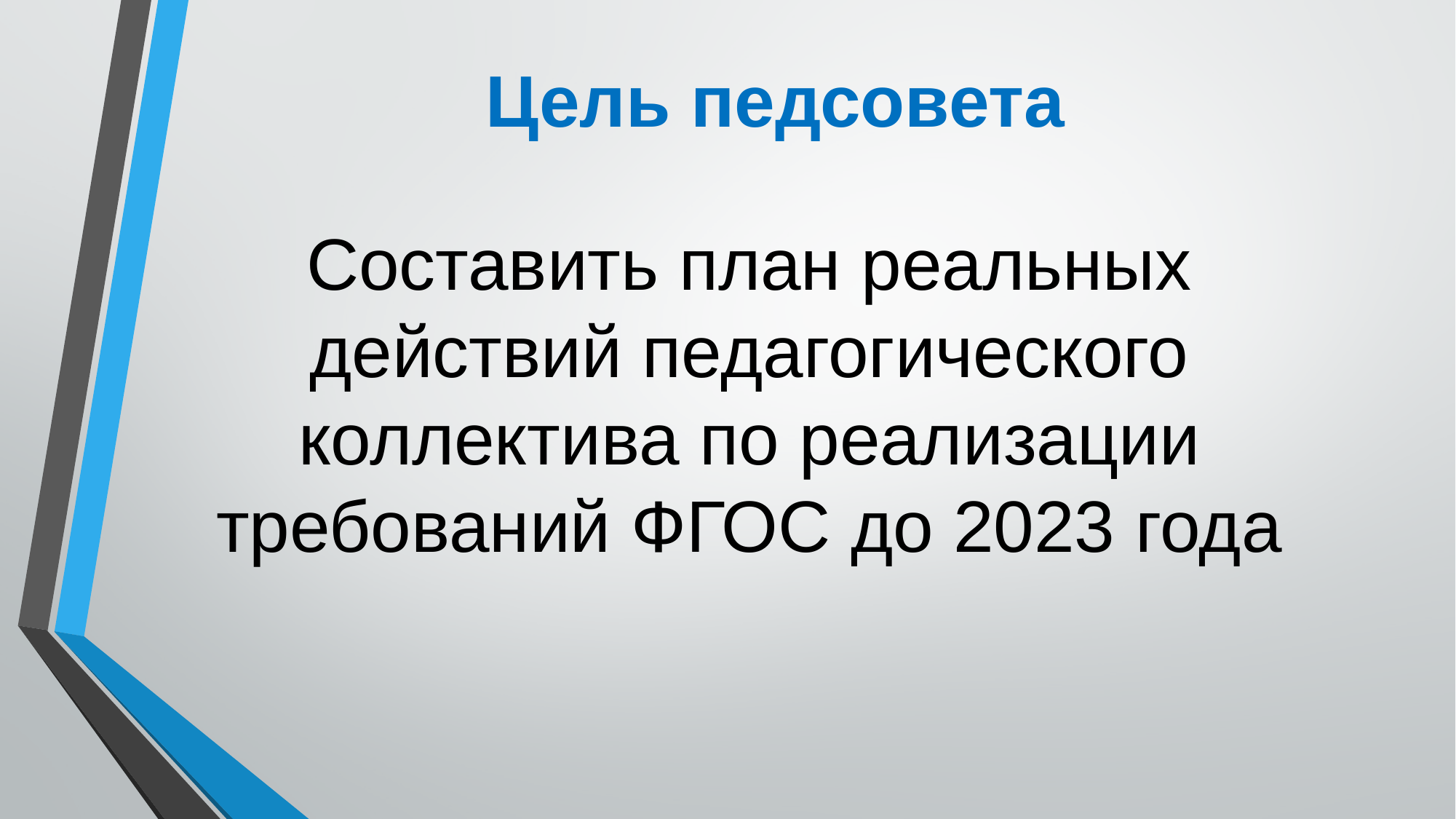

# Цель педсовета
Составить план реальных действий педагогического коллектива по реализации требований ФГОС до 2023 года